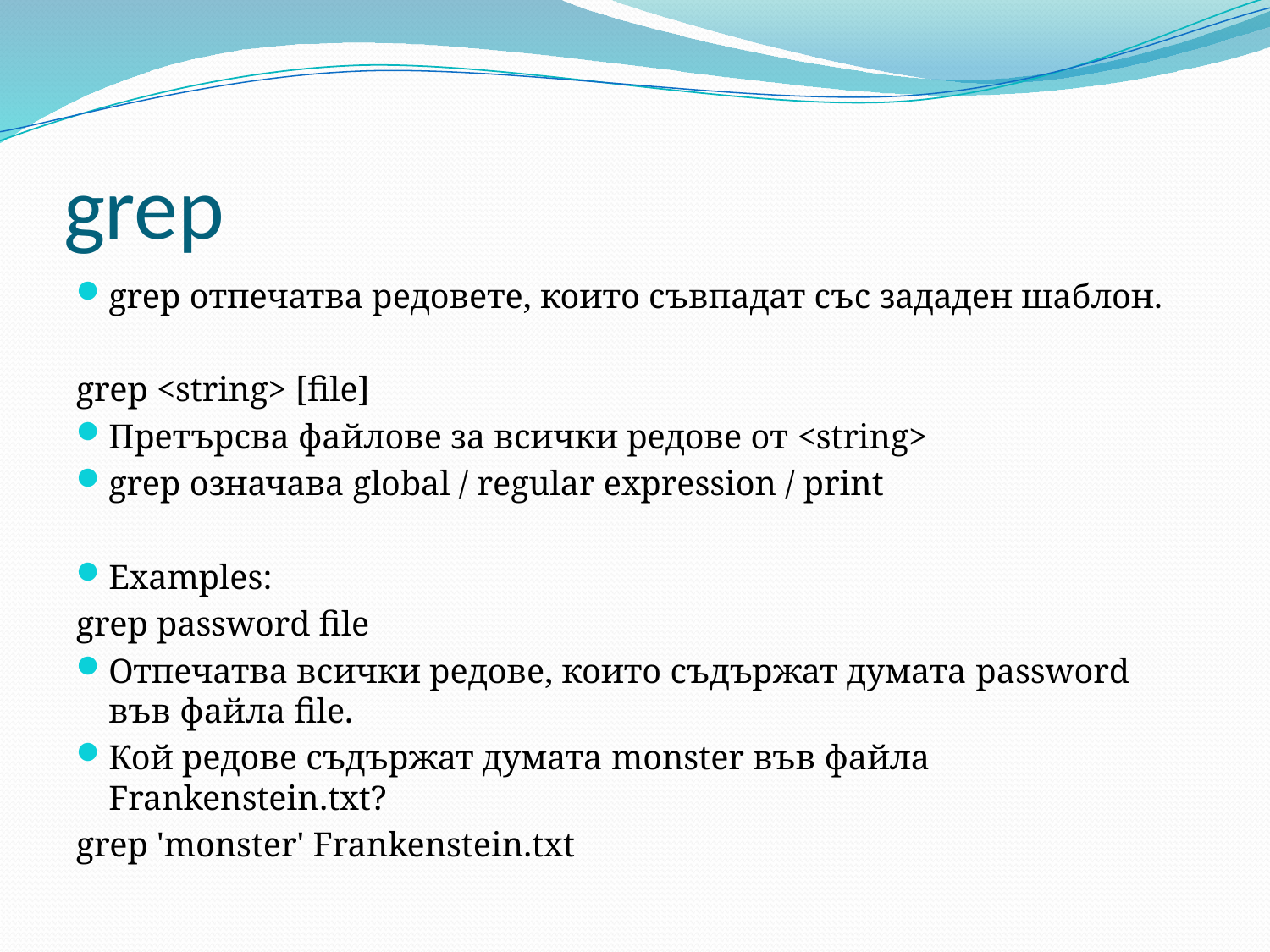

# grep
grep отпечатва редовете, които съвпадат със зададен шаблон.

grep <string> [file]
Претърсва файлове за всички редове от <string>
grep означава global / regular expression / print

Examples:
grep password file
Отпечатва всички редове, които съдържат думата password във файла file.
Кой редове съдържат думата monster във файла Frankenstein.txt?
grep 'monster' Frankenstein.txt